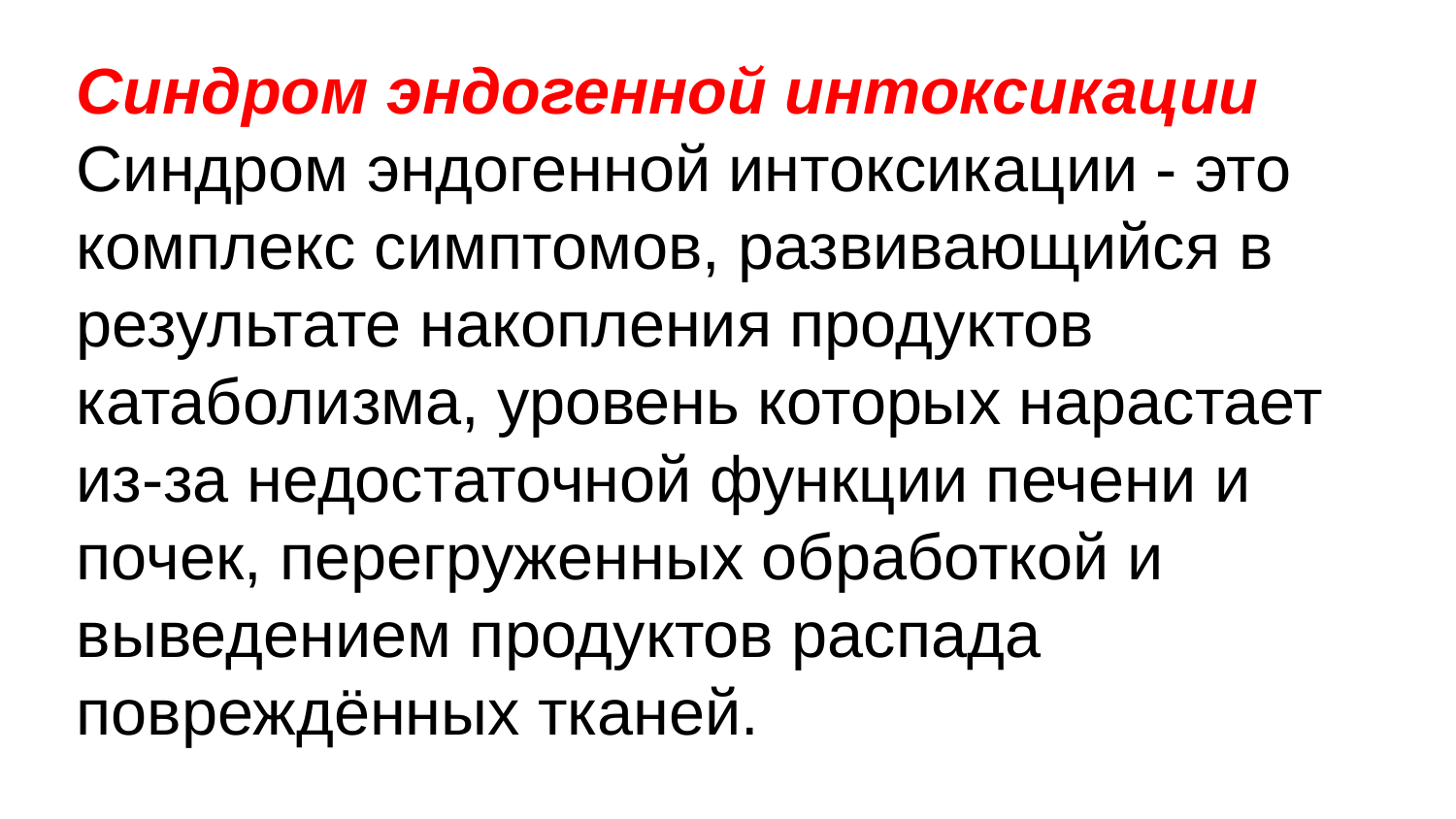

Синдром эндогенной интоксикации
Синдром эндогенной интоксикации - это комплекс симптомов, развивающийся в результате накопления продуктов катаболизма, уровень которых нарастает из-за недостаточной функции печени и почек, перегруженных обработкой и выведением продуктов распада повреждённых тканей.